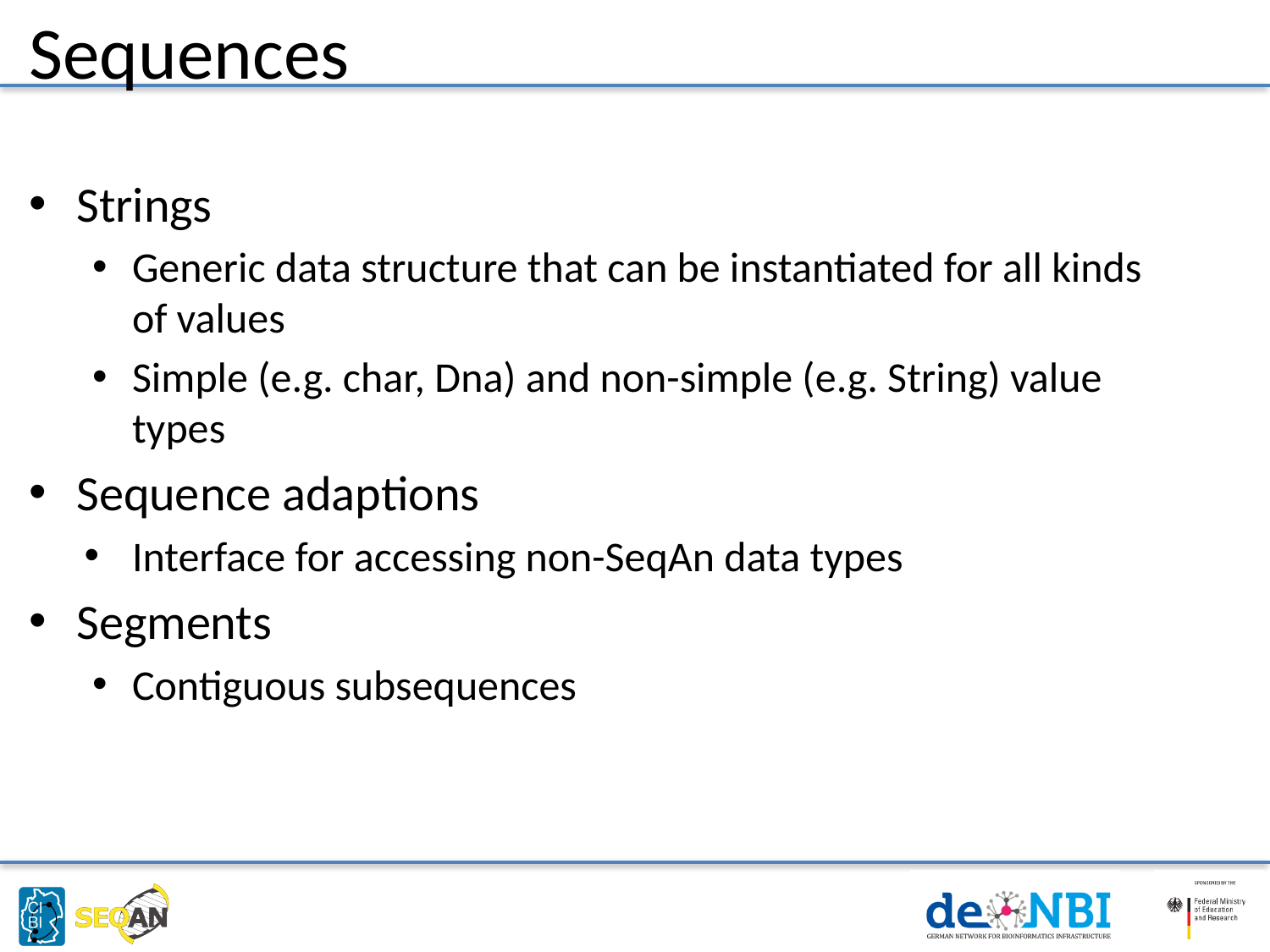

Sequences
Strings
Generic data structure that can be instantiated for all kinds of values
Simple (e.g. char, Dna) and non-simple (e.g. String) value types
Sequence adaptions
Interface for accessing non-SeqAn data types
Segments
Contiguous subsequences